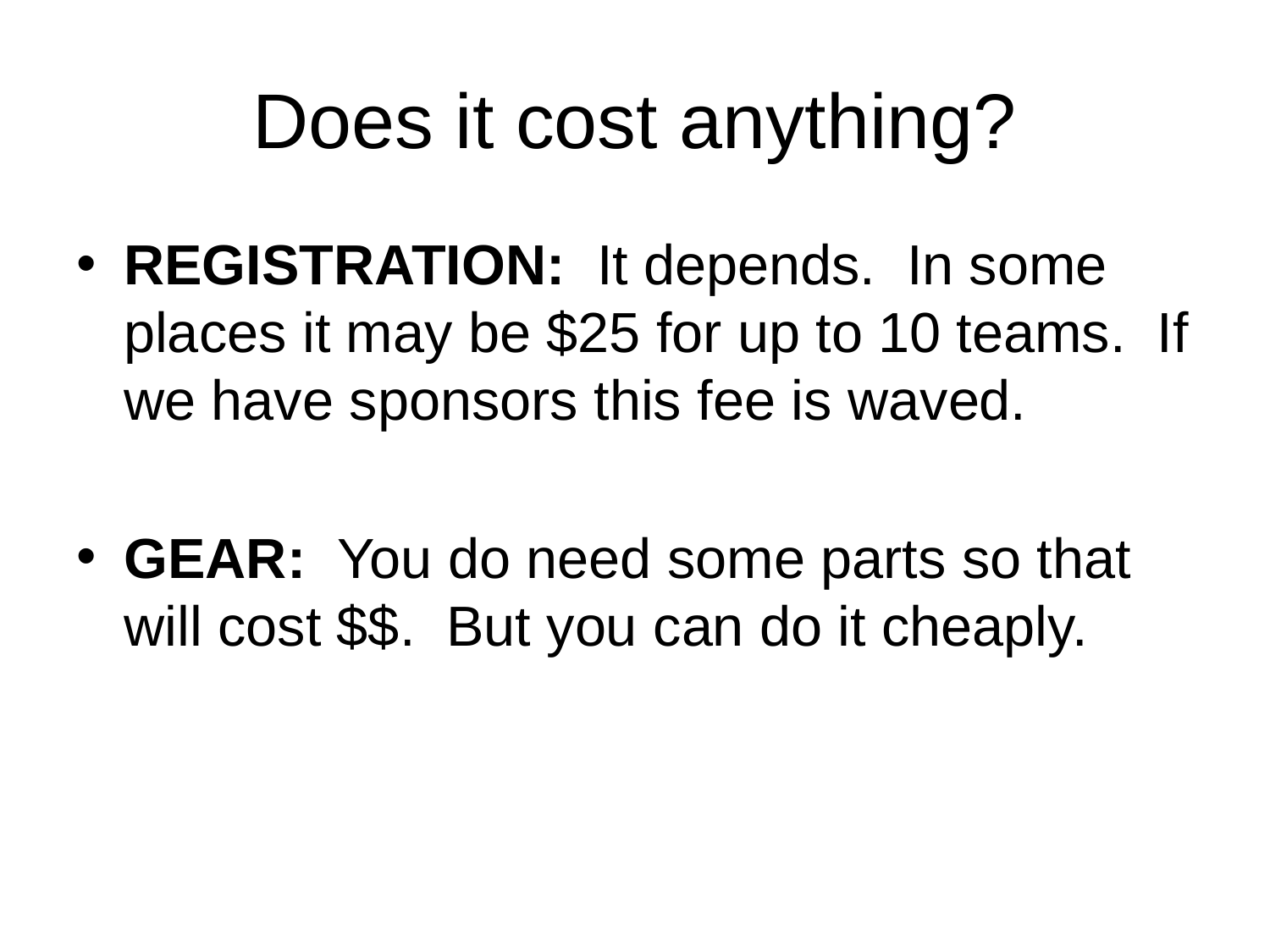

# Does it cost anything?
REGISTRATION:  It depends.  In some places it may be $25 for up to 10 teams.  If we have sponsors this fee is waved.

GEAR:  You do need some parts so that will cost $$.  But you can do it cheaply.